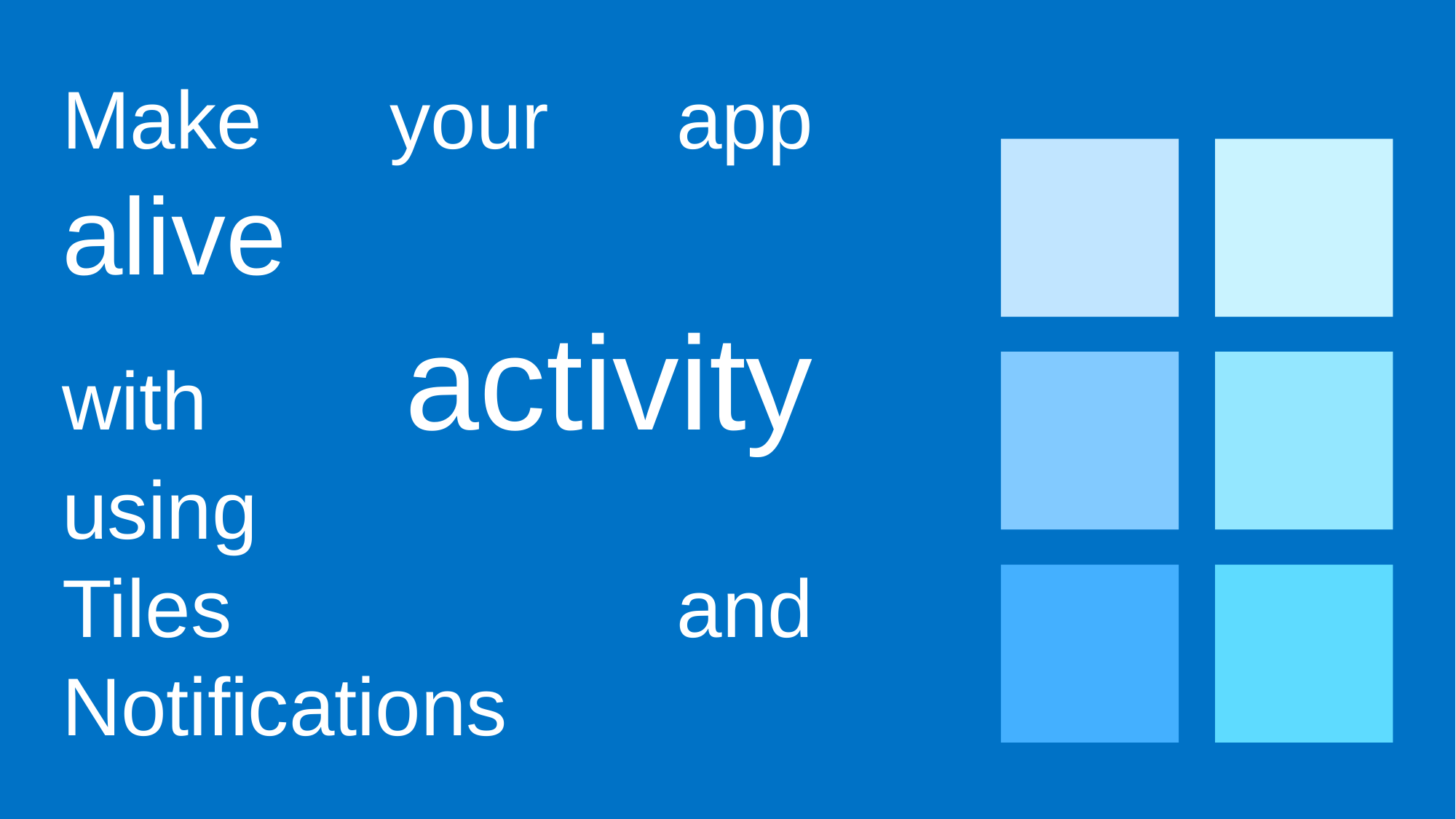

# Make your app alive with activity using Tiles and Notifications